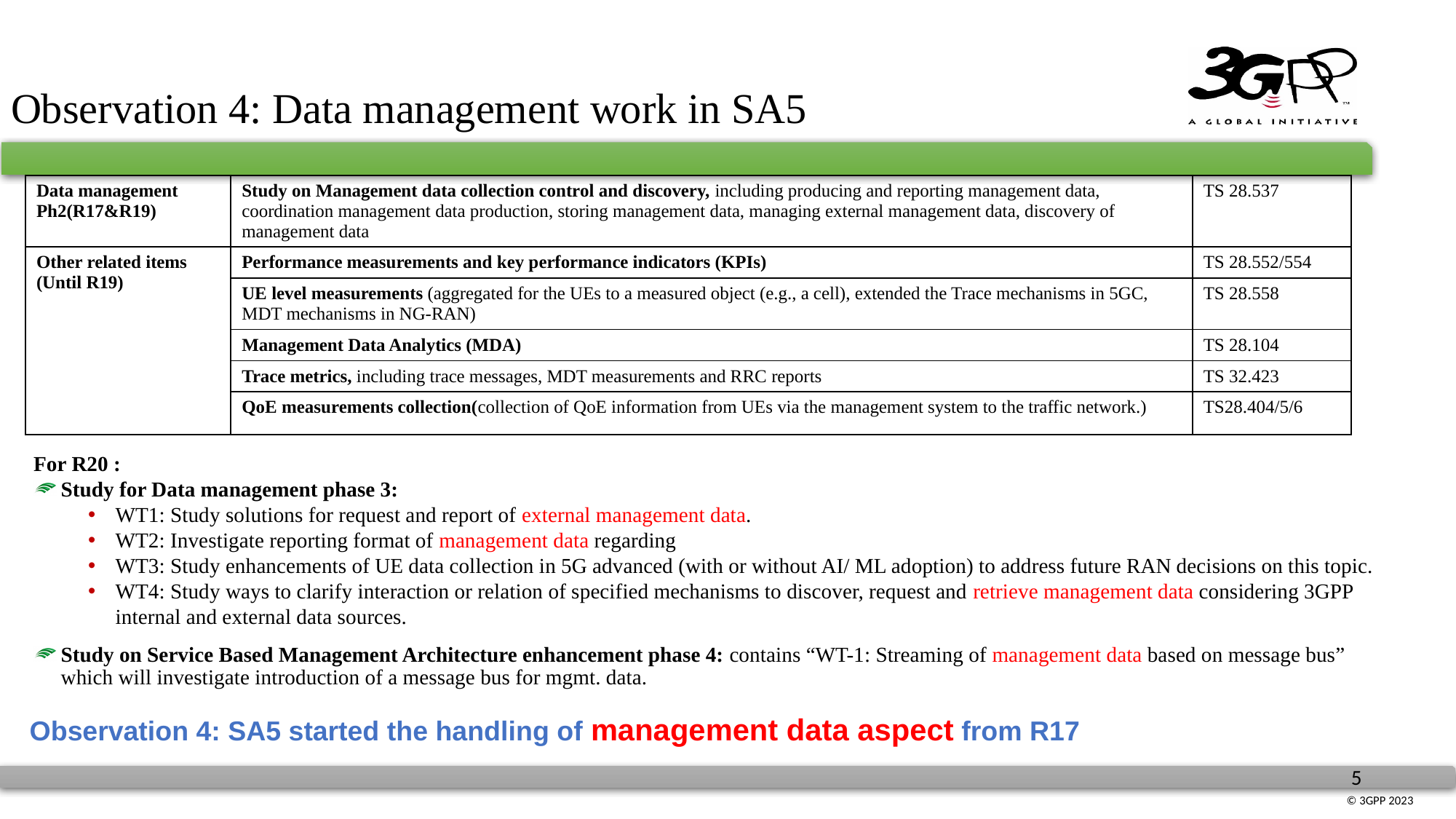

# Observation 4: Data management work in SA5
| Data management Ph2(R17&R19) | Study on Management data collection control and discovery, including producing and reporting management data, coordination management data production, storing management data, managing external management data, discovery of management data | TS 28.537 |
| --- | --- | --- |
| Other related items (Until R19) | Performance measurements and key performance indicators (KPIs) | TS 28.552/554 |
|  | UE level measurements (aggregated for the UEs to a measured object (e.g., a cell), extended the Trace mechanisms in 5GC, MDT mechanisms in NG-RAN) | TS 28.558 |
|  | Management Data Analytics (MDA) | TS 28.104 |
|  | Trace metrics, including trace messages, MDT measurements and RRC reports | TS 32.423 |
|  | QoE measurements collection(collection of QoE information from UEs via the management system to the traffic network.) | TS28.404/5/6 |
For R20 :
Study for Data management phase 3:
WT1: Study solutions for request and report of external management data.
WT2: Investigate reporting format of management data regarding
WT3: Study enhancements of UE data collection in 5G advanced (with or without AI/ ML adoption) to address future RAN decisions on this topic.
WT4: Study ways to clarify interaction or relation of specified mechanisms to discover, request and retrieve management data considering 3GPP internal and external data sources.
Study on Service Based Management Architecture enhancement phase 4: contains “WT-1: Streaming of management data based on message bus” which will investigate introduction of a message bus for mgmt. data.

Observation 4: SA5 started the handling of management data aspect from R17